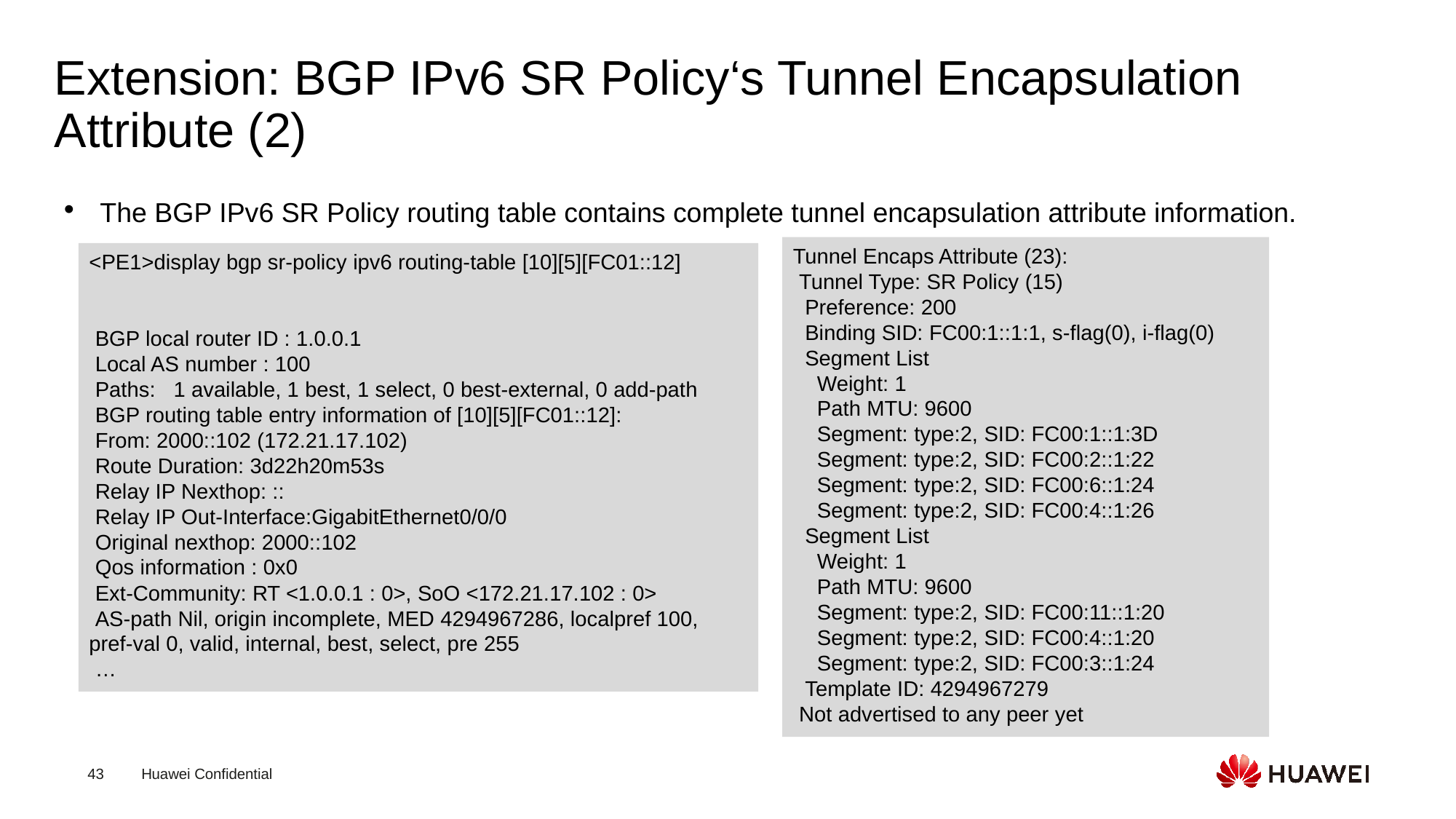

# Extension: BGP IPv6 SR Policy‘s Tunnel Encapsulation Attribute (2)
The BGP IPv6 SR Policy routing table contains complete tunnel encapsulation attribute information.

Tunnel Encaps Attribute (23):
 Tunnel Type: SR Policy (15)
  Preference: 200
  Binding SID: FC00:1::1:1, s-flag(0), i-flag(0)
  Segment List
    Weight: 1
    Path MTU: 9600
    Segment: type:2, SID: FC00:1::1:3D
    Segment: type:2, SID: FC00:2::1:22
    Segment: type:2, SID: FC00:6::1:24
    Segment: type:2, SID: FC00:4::1:26
  Segment List
    Weight: 1
    Path MTU: 9600
    Segment: type:2, SID: FC00:11::1:20
    Segment: type:2, SID: FC00:4::1:20
    Segment: type:2, SID: FC00:3::1:24
  Template ID: 4294967279
 Not advertised to any peer yet
<PE1>display bgp sr-policy ipv6 routing-table [10][5][FC01::12]

 BGP local router ID : 1.0.0.1
 Local AS number : 100
 Paths:   1 available, 1 best, 1 select, 0 best-external, 0 add-path
 BGP routing table entry information of [10][5][FC01::12]:
 From: 2000::102 (172.21.17.102)
 Route Duration: 3d22h20m53s
 Relay IP Nexthop: ::
 Relay IP Out-Interface:GigabitEthernet0/0/0
 Original nexthop: 2000::102
 Qos information : 0x0
 Ext-Community: RT <1.0.0.1 : 0>, SoO <172.21.17.102 : 0>
 AS-path Nil, origin incomplete, MED 4294967286, localpref 100, pref-val 0, valid, internal, best, select, pre 255
 …